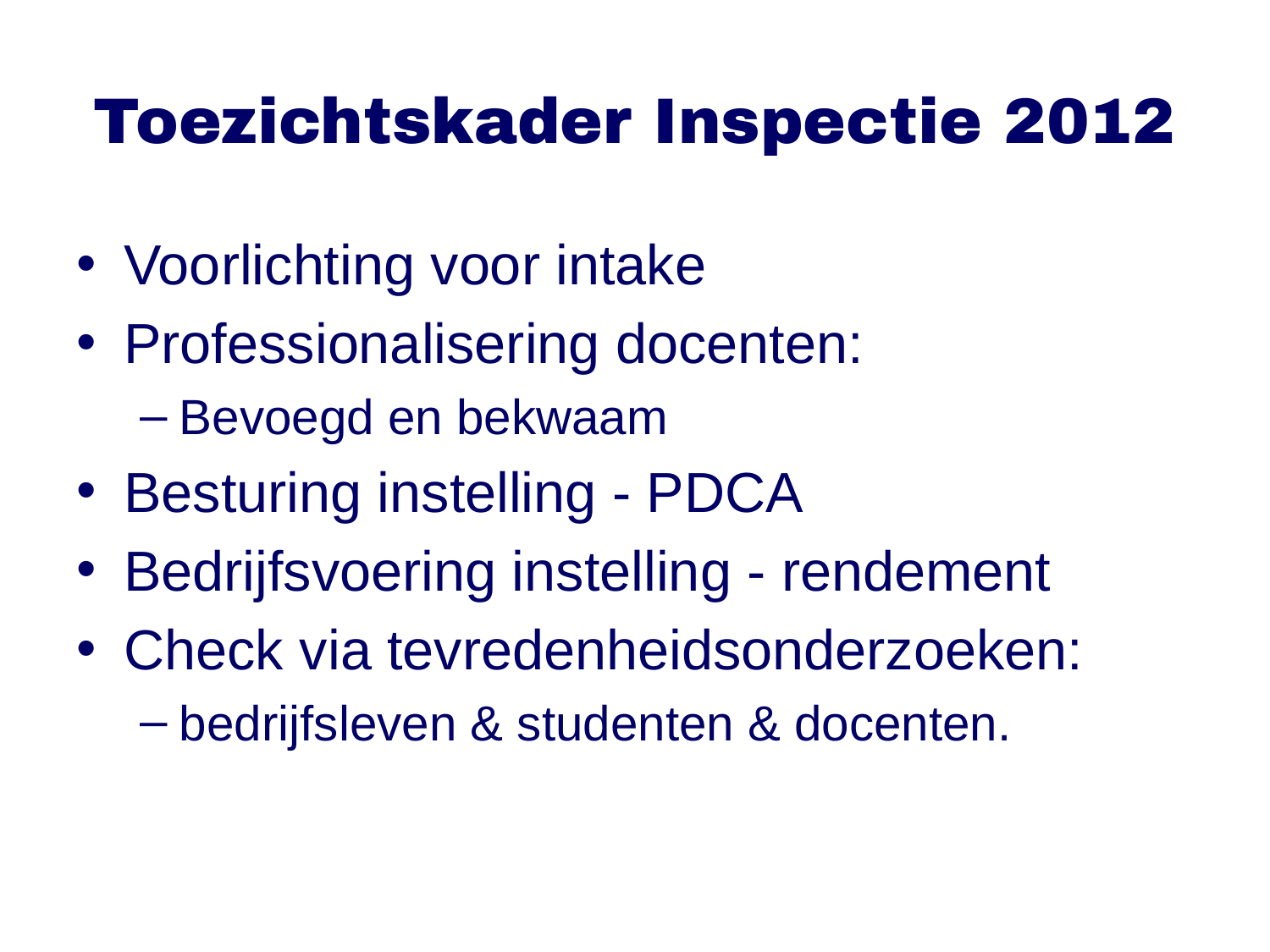

# Toezichtskader Inspectie 2012
Voorlichting voor intake
Professionalisering docenten:
Bevoegd en bekwaam
Besturing instelling - PDCA
Bedrijfsvoering instelling - rendement
Check via tevredenheidsonderzoeken:
bedrijfsleven & studenten & docenten.